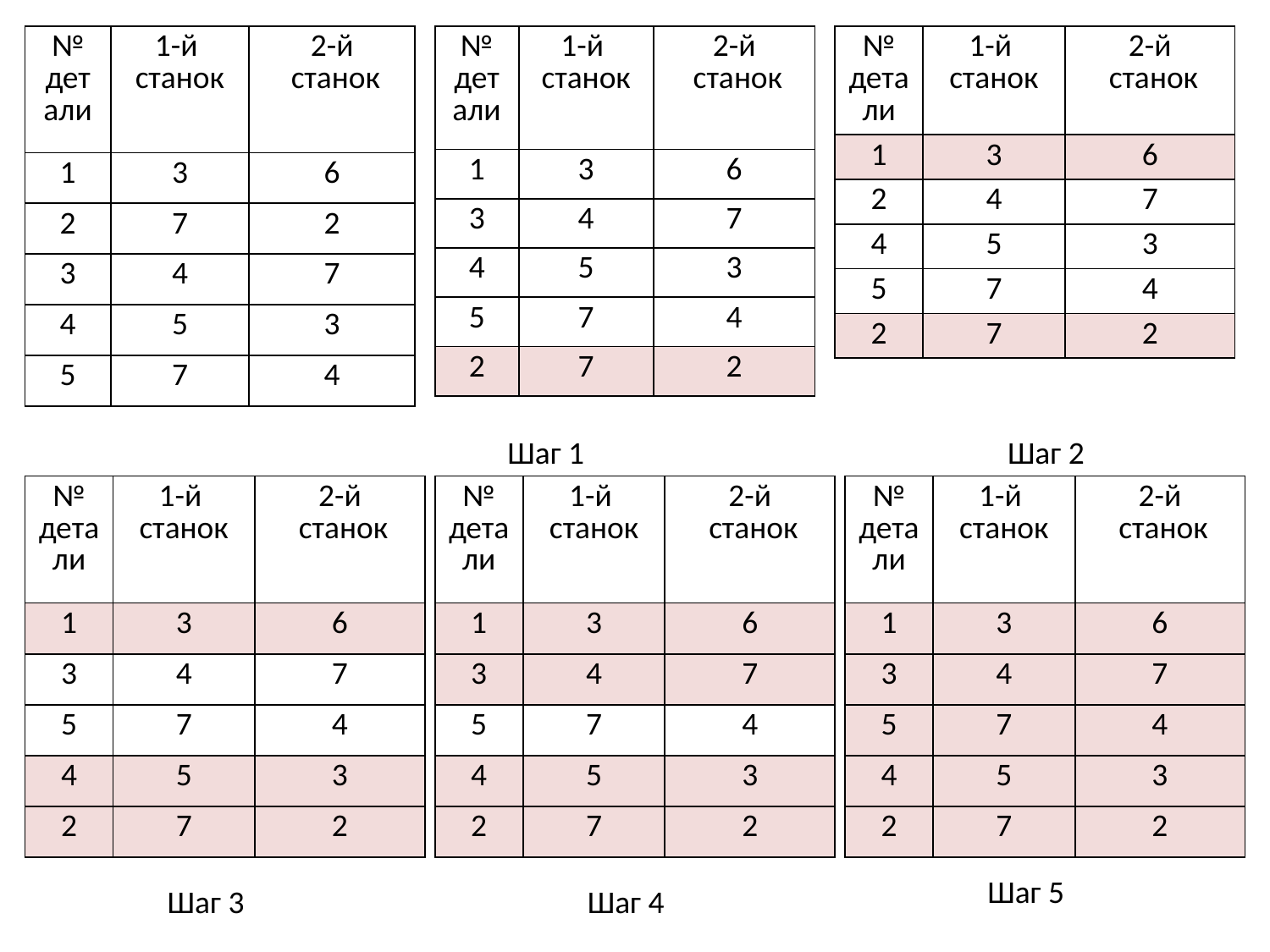

| № детали | 1-й станок | 2-й станок |
| --- | --- | --- |
| 1 | 3 | 6 |
| 2 | 7 | 2 |
| 3 | 4 | 7 |
| 4 | 5 | 3 |
| 5 | 7 | 4 |
| № детали | 1-й станок | 2-й станок |
| --- | --- | --- |
| 1 | 3 | 6 |
| 3 | 4 | 7 |
| 4 | 5 | 3 |
| 5 | 7 | 4 |
| 2 | 7 | 2 |
| № детали | 1-й станок | 2-й станок |
| --- | --- | --- |
| 1 | 3 | 6 |
| 2 | 4 | 7 |
| 4 | 5 | 3 |
| 5 | 7 | 4 |
| 2 | 7 | 2 |
Шаг 1
Шаг 2
| № детали | 1-й станок | 2-й станок |
| --- | --- | --- |
| 1 | 3 | 6 |
| 3 | 4 | 7 |
| 5 | 7 | 4 |
| 4 | 5 | 3 |
| 2 | 7 | 2 |
| № детали | 1-й станок | 2-й станок |
| --- | --- | --- |
| 1 | 3 | 6 |
| 3 | 4 | 7 |
| 5 | 7 | 4 |
| 4 | 5 | 3 |
| 2 | 7 | 2 |
| № детали | 1-й станок | 2-й станок |
| --- | --- | --- |
| 1 | 3 | 6 |
| 3 | 4 | 7 |
| 5 | 7 | 4 |
| 4 | 5 | 3 |
| 2 | 7 | 2 |
Шаг 5
Шаг 3
Шаг 4